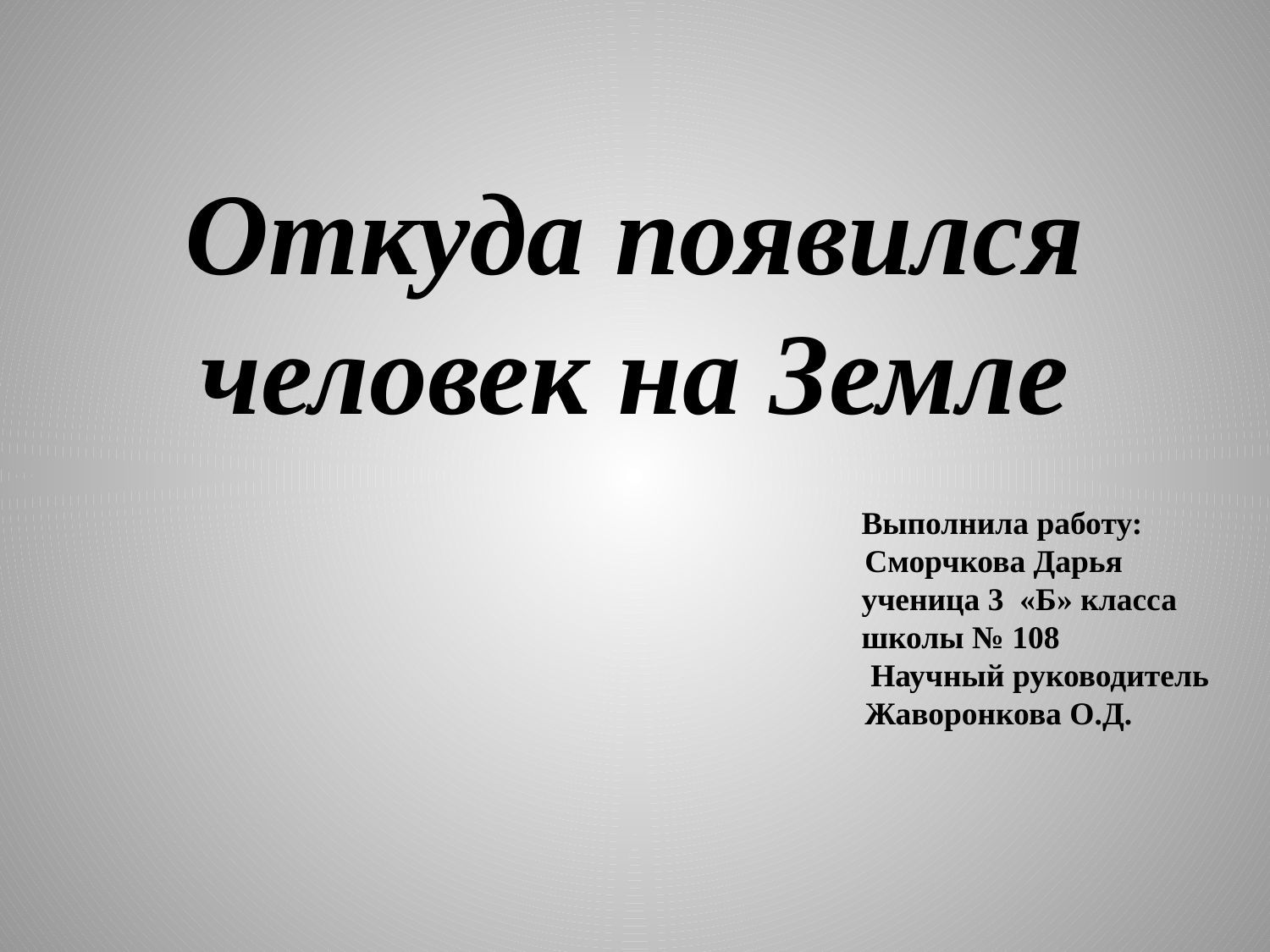

# Откуда появился человек на Земле
		Выполнила работу:
                                Сморчкова Дарья
		ученица 3  «Б» класса
		школы № 108
                                Научный руководитель
                                Жаворонкова О.Д.